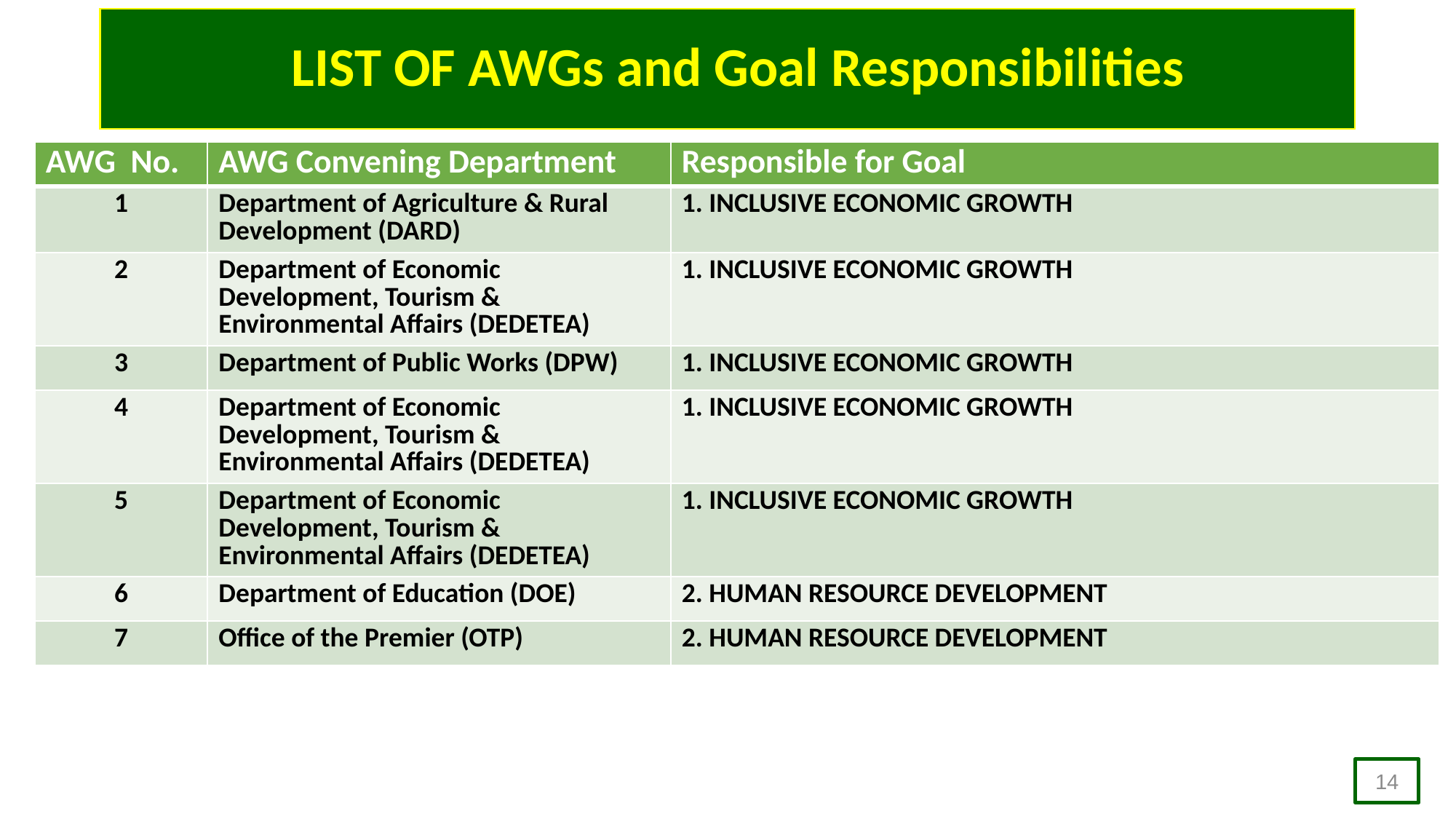

# LIST OF AWGs and Goal Responsibilities
| AWG No. | AWG Convening Department | Responsible for Goal |
| --- | --- | --- |
| 1 | Department of Agriculture & Rural Development (DARD) | 1. INCLUSIVE ECONOMIC GROWTH |
| 2 | Department of Economic Development, Tourism & Environmental Affairs (DEDETEA) | 1. INCLUSIVE ECONOMIC GROWTH |
| 3 | Department of Public Works (DPW) | 1. INCLUSIVE ECONOMIC GROWTH |
| 4 | Department of Economic Development, Tourism & Environmental Affairs (DEDETEA) | 1. INCLUSIVE ECONOMIC GROWTH |
| 5 | Department of Economic Development, Tourism & Environmental Affairs (DEDETEA) | 1. INCLUSIVE ECONOMIC GROWTH |
| 6 | Department of Education (DOE) | 2. HUMAN RESOURCE DEVELOPMENT |
| 7 | Office of the Premier (OTP) | 2. HUMAN RESOURCE DEVELOPMENT |
14